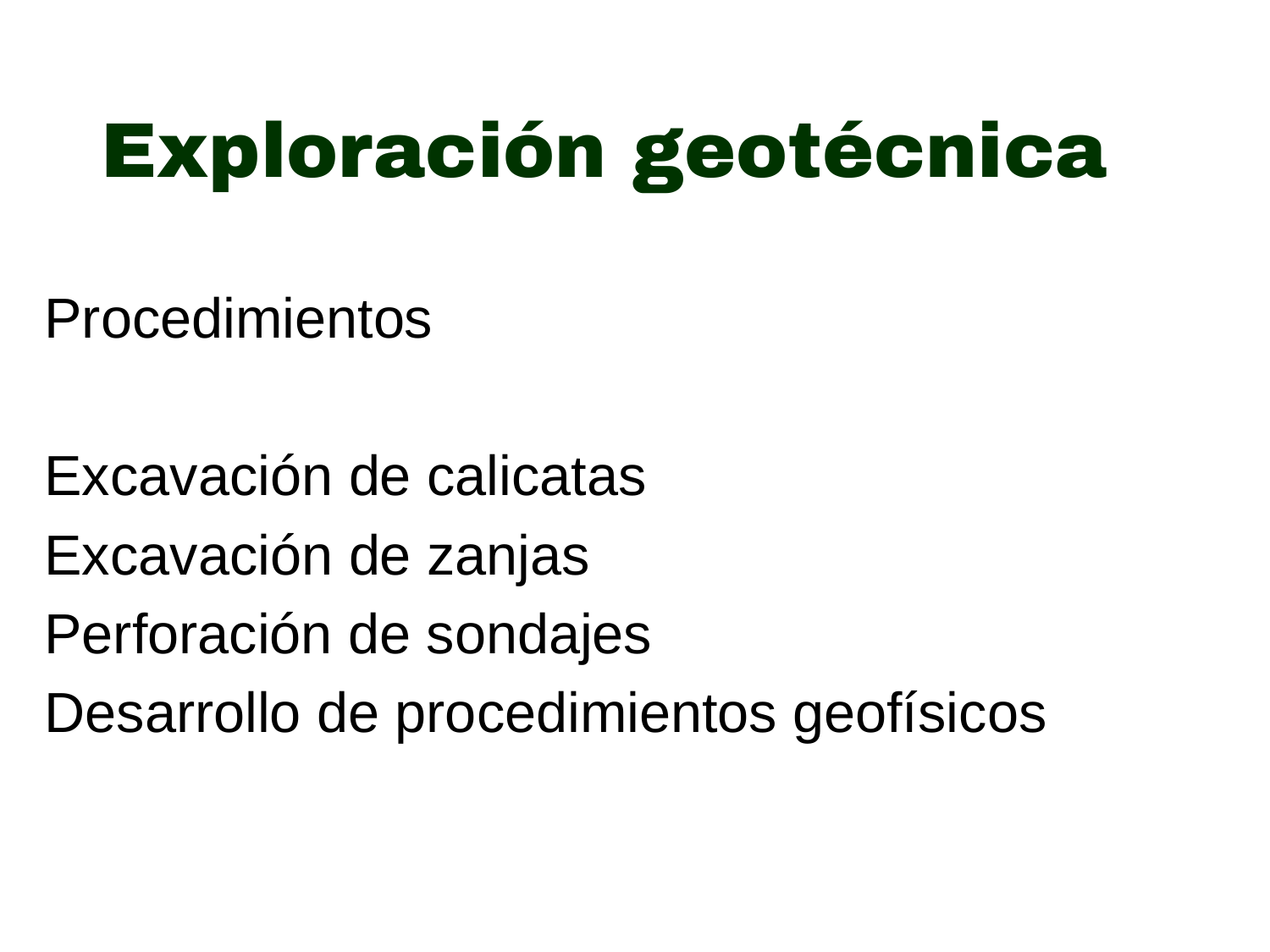

# Exploración geotécnica
Procedimientos

Excavación de calicatas
Excavación de zanjas
Perforación de sondajes
Desarrollo de procedimientos geofísicos